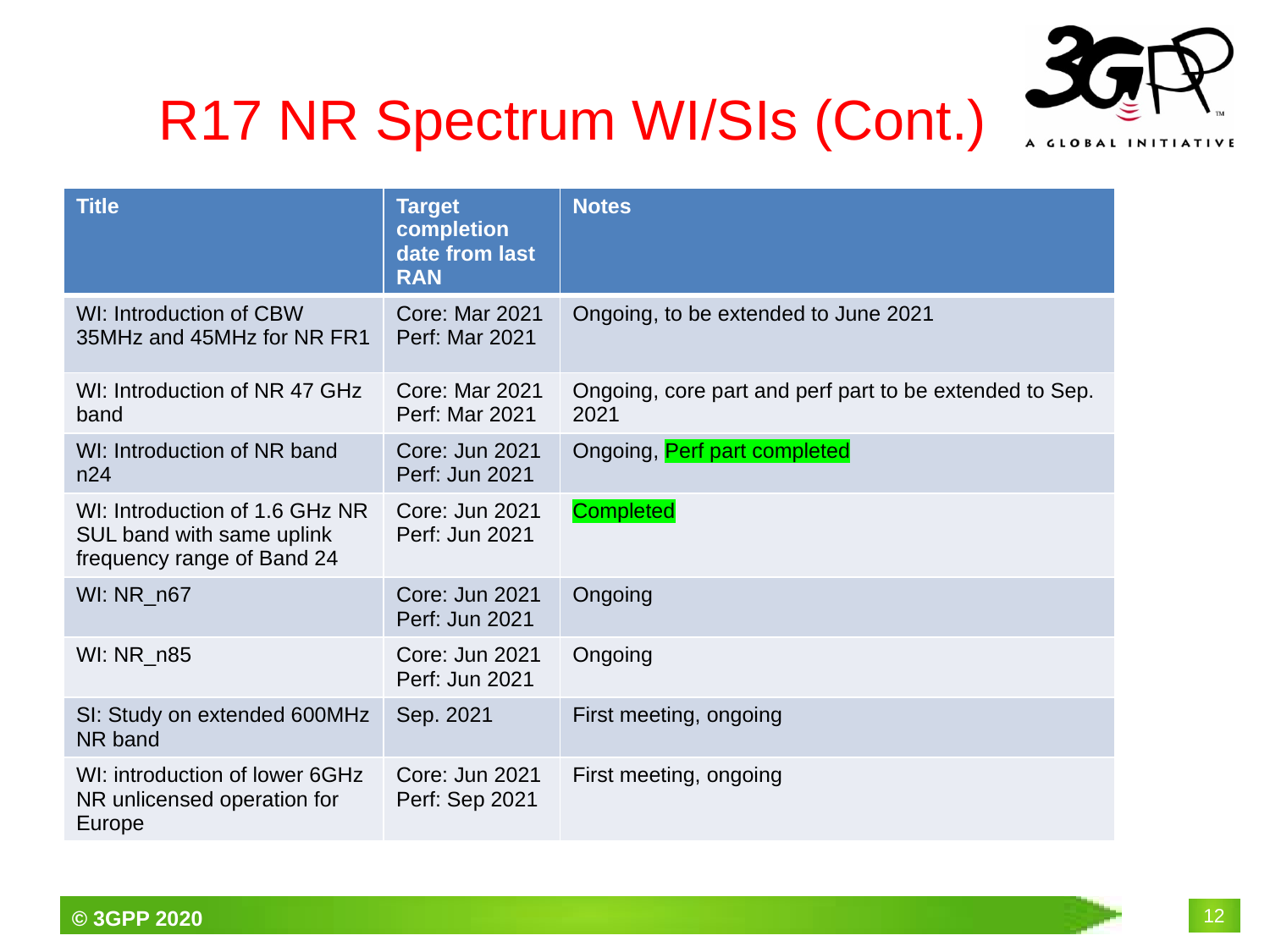

# R17 NR Spectrum WI/SIs (Cont.)
| Title | Target completion date from last RAN | Notes |
| --- | --- | --- |
| WI: Introduction of CBW 35MHz and 45MHz for NR FR1 | Core: Mar 2021 Perf: Mar 2021 | Ongoing, to be extended to June 2021 |
| WI: Introduction of NR 47 GHz band | Core: Mar 2021 Perf: Mar 2021 | Ongoing, core part and perf part to be extended to Sep. 2021 |
| WI: Introduction of NR band n24 | Core: Jun 2021 Perf: Jun 2021 | Ongoing, Perf part completed |
| WI: Introduction of 1.6 GHz NR SUL band with same uplink frequency range of Band 24 | Core: Jun 2021 Perf: Jun 2021 | Completed |
| WI: NR\_n67 | Core: Jun 2021 Perf: Jun 2021 | Ongoing |
| WI: NR\_n85 | Core: Jun 2021 Perf: Jun 2021 | Ongoing |
| SI: Study on extended 600MHz NR band | Sep. 2021 | First meeting, ongoing |
| WI: introduction of lower 6GHz NR unlicensed operation for Europe | Core: Jun 2021 Perf: Sep 2021 | First meeting, ongoing |
12